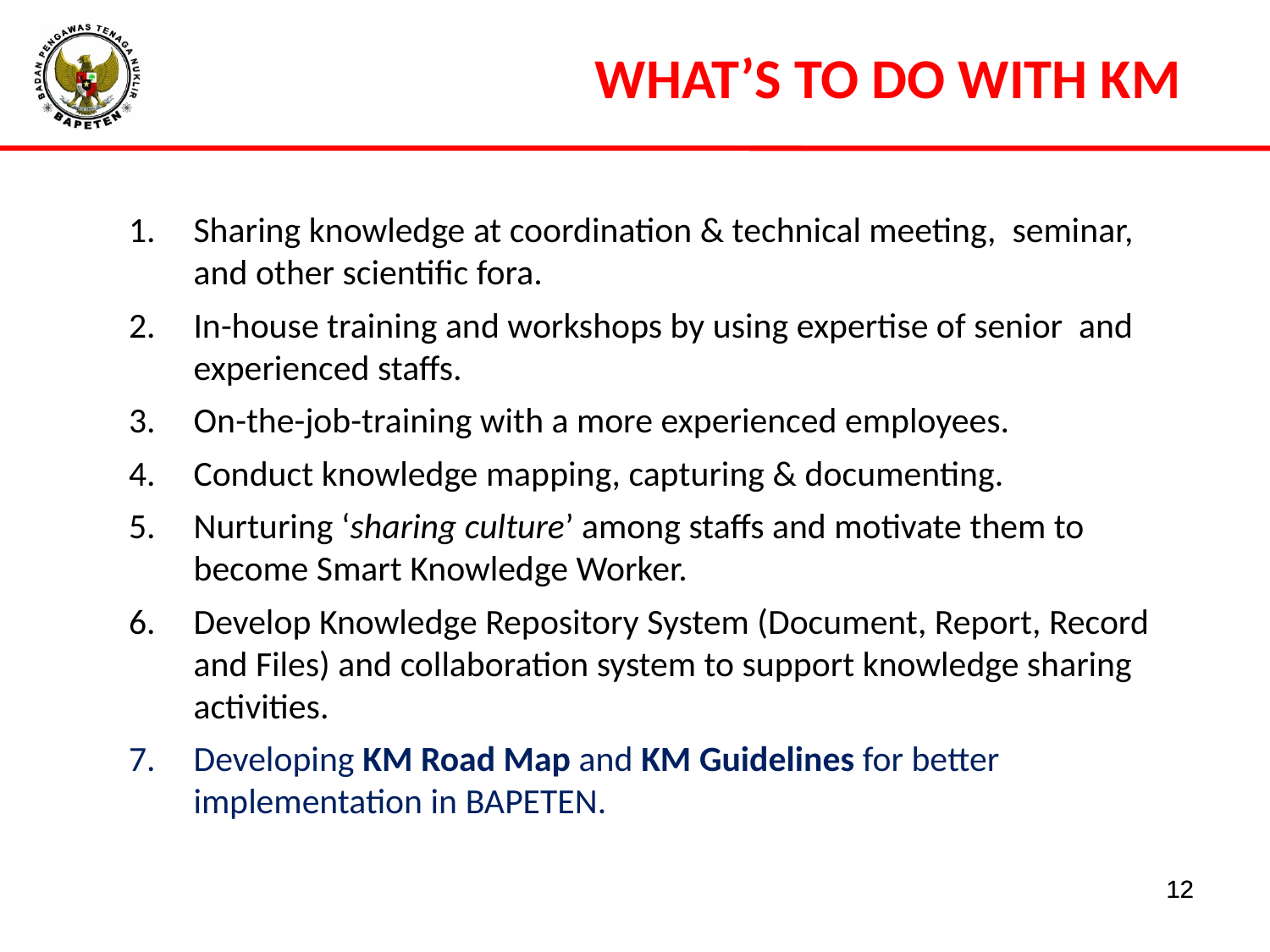

WHAT’S TO DO WITH KM
Sharing knowledge at coordination & technical meeting,  seminar, and other scientific fora.
In-house training and workshops by using expertise of senior  and experienced staffs.
On-the-job-training with a more experienced employees.
Conduct knowledge mapping, capturing & documenting.
Nurturing ‘sharing culture’ among staffs and motivate them to become Smart Knowledge Worker.
Develop Knowledge Repository System (Document, Report, Record and Files) and collaboration system to support knowledge sharing activities.
Developing KM Road Map and KM Guidelines for better implementation in BAPETEN.

12
12